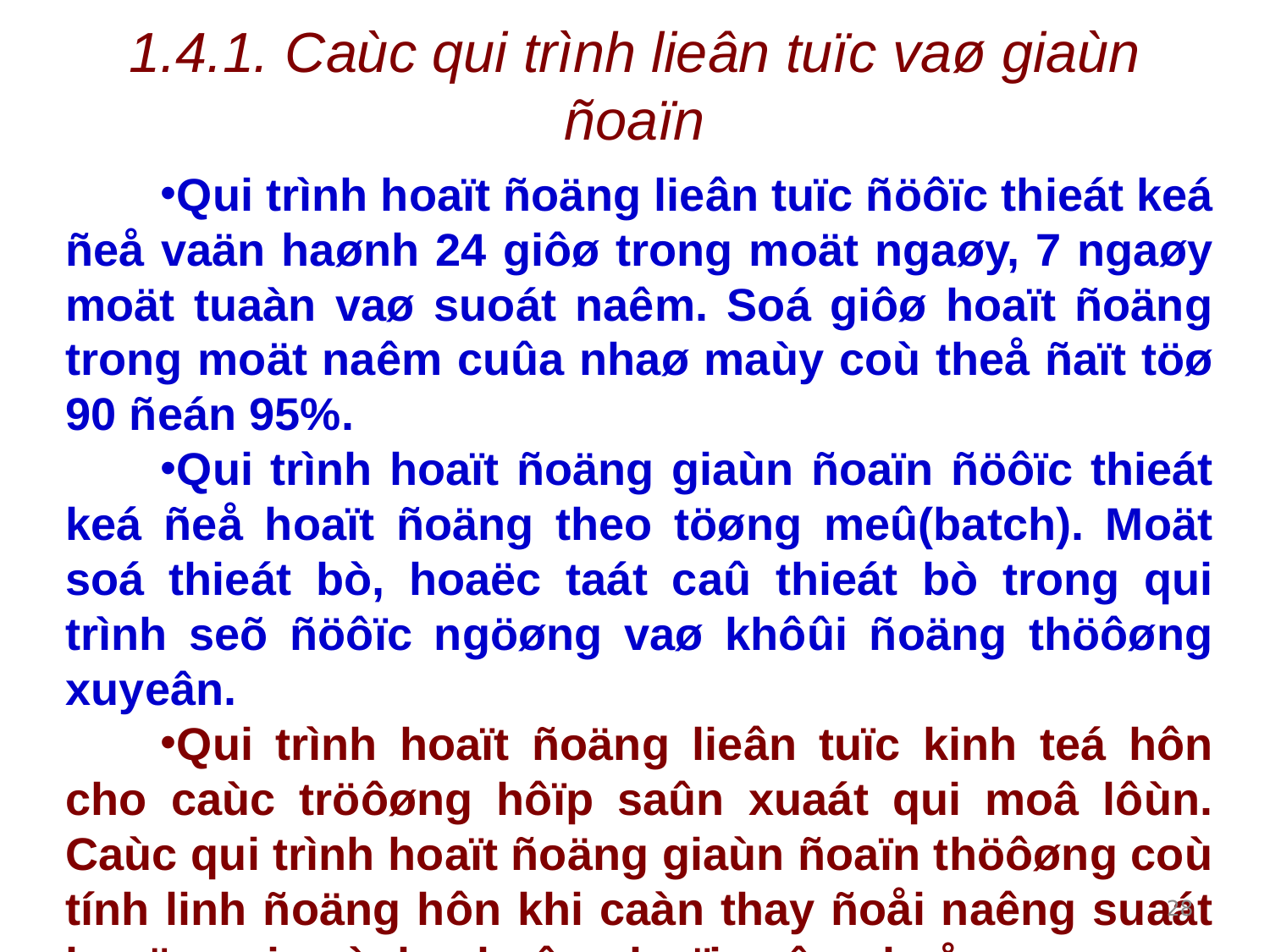

# 1.4.1. Caùc qui trình lieân tuïc vaø giaùn ñoaïn
Qui trình hoaït ñoäng lieân tuïc ñöôïc thieát keá ñeå vaän haønh 24 giôø trong moät ngaøy, 7 ngaøy moät tuaàn vaø suoát naêm. Soá giôø hoaït ñoäng trong moät naêm cuûa nhaø maùy coù theå ñaït töø 90 ñeán 95%.
Qui trình hoaït ñoäng giaùn ñoaïn ñöôïc thieát keá ñeå hoaït ñoäng theo töøng meû(batch). Moät soá thieát bò, hoaëc taát caû thieát bò trong qui trình seõ ñöôïc ngöøng vaø khôûi ñoäng thöôøng xuyeân.
Qui trình hoaït ñoäng lieân tuïc kinh teá hôn cho caùc tröôøng hôïp saûn xuaát qui moâ lôùn. Caùc qui trình hoaït ñoäng giaùn ñoaïn thöôøng coù tính linh ñoäng hôn khi caàn thay ñoåi naêng suaát hoaëc qui caùch, chuûng loaïi saûn phaåm.
28